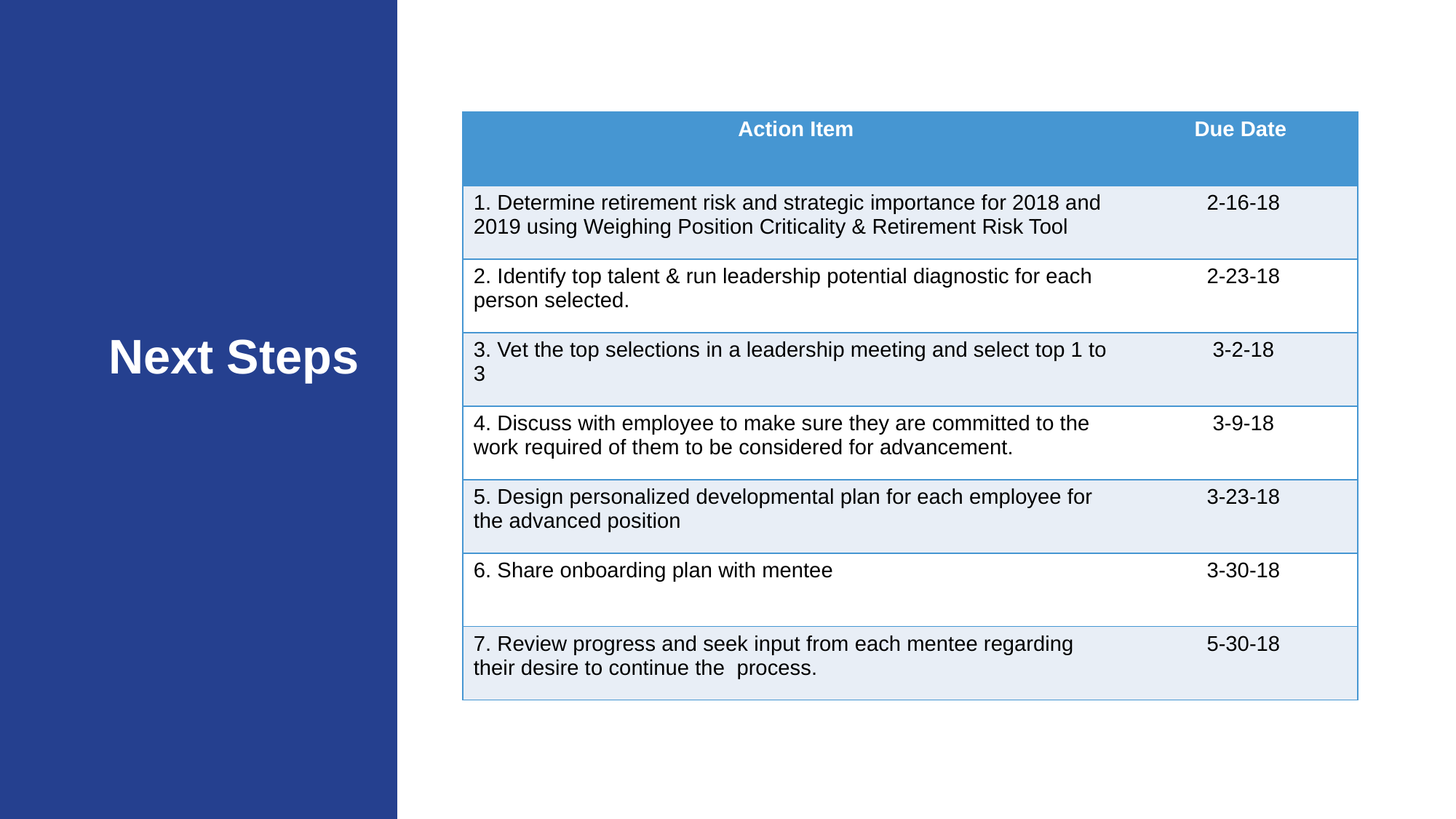

| Action Item | Due Date |
| --- | --- |
| 1. Determine retirement risk and strategic importance for 2018 and 2019 using Weighing Position Criticality & Retirement Risk Tool | 2-16-18 |
| 2. Identify top talent & run leadership potential diagnostic for each person selected. | 2-23-18 |
| 3. Vet the top selections in a leadership meeting and select top 1 to 3 | 3-2-18 |
| 4. Discuss with employee to make sure they are committed to the work required of them to be considered for advancement. | 3-9-18 |
| 5. Design personalized developmental plan for each employee for the advanced position | 3-23-18 |
| 6. Share onboarding plan with mentee | 3-30-18 |
| 7. Review progress and seek input from each mentee regarding their desire to continue the process. | 5-30-18 |
# Next Steps